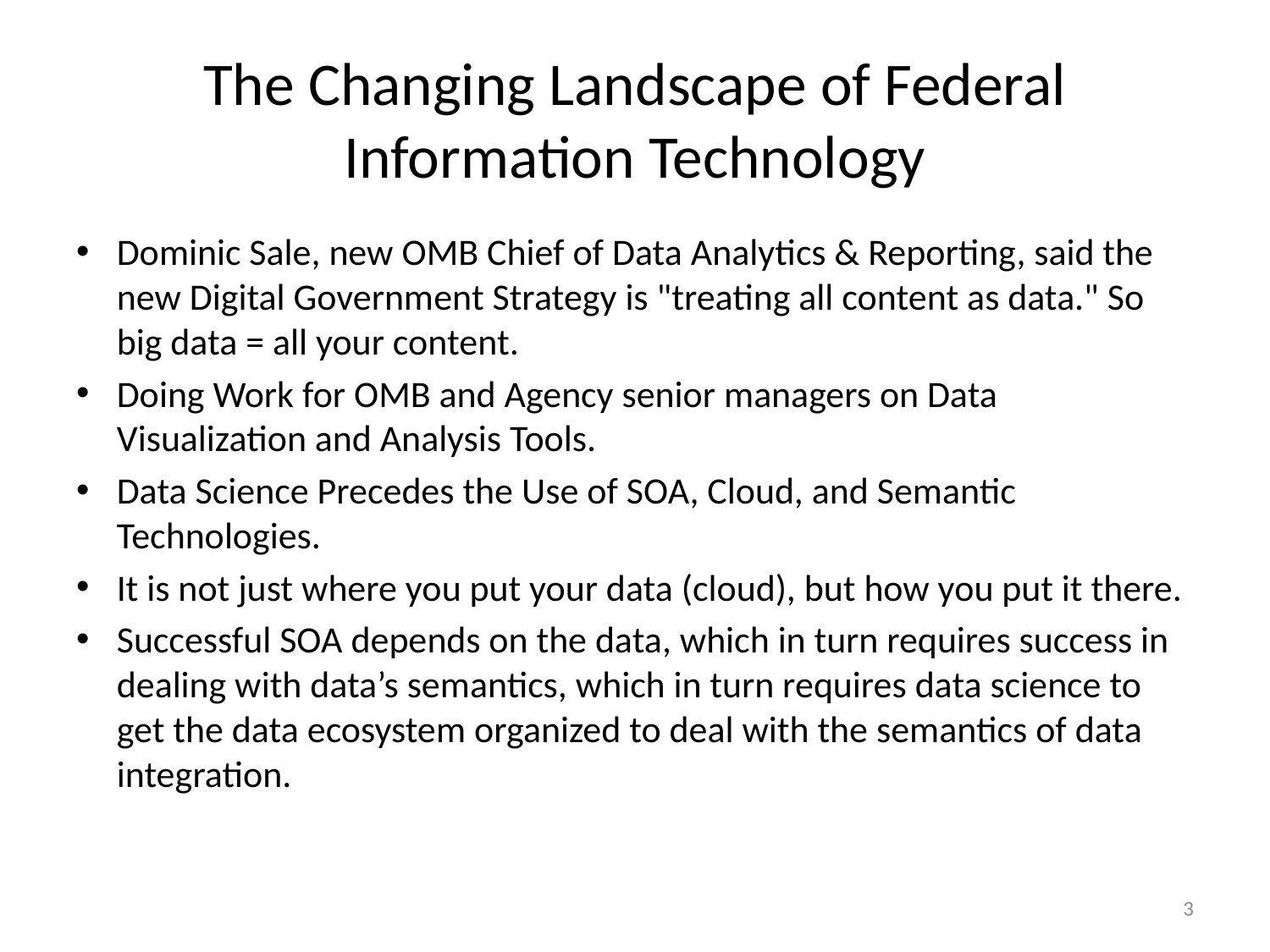

# The Changing Landscape of Federal Information Technology
Dominic Sale, new OMB Chief of Data Analytics & Reporting, said the new Digital Government Strategy is "treating all content as data." So big data = all your content.
Doing Work for OMB and Agency senior managers on Data Visualization and Analysis Tools.
Data Science Precedes the Use of SOA, Cloud, and Semantic Technologies.
It is not just where you put your data (cloud), but how you put it there.
Successful SOA depends on the data, which in turn requires success in dealing with data’s semantics, which in turn requires data science to get the data ecosystem organized to deal with the semantics of data integration.

3